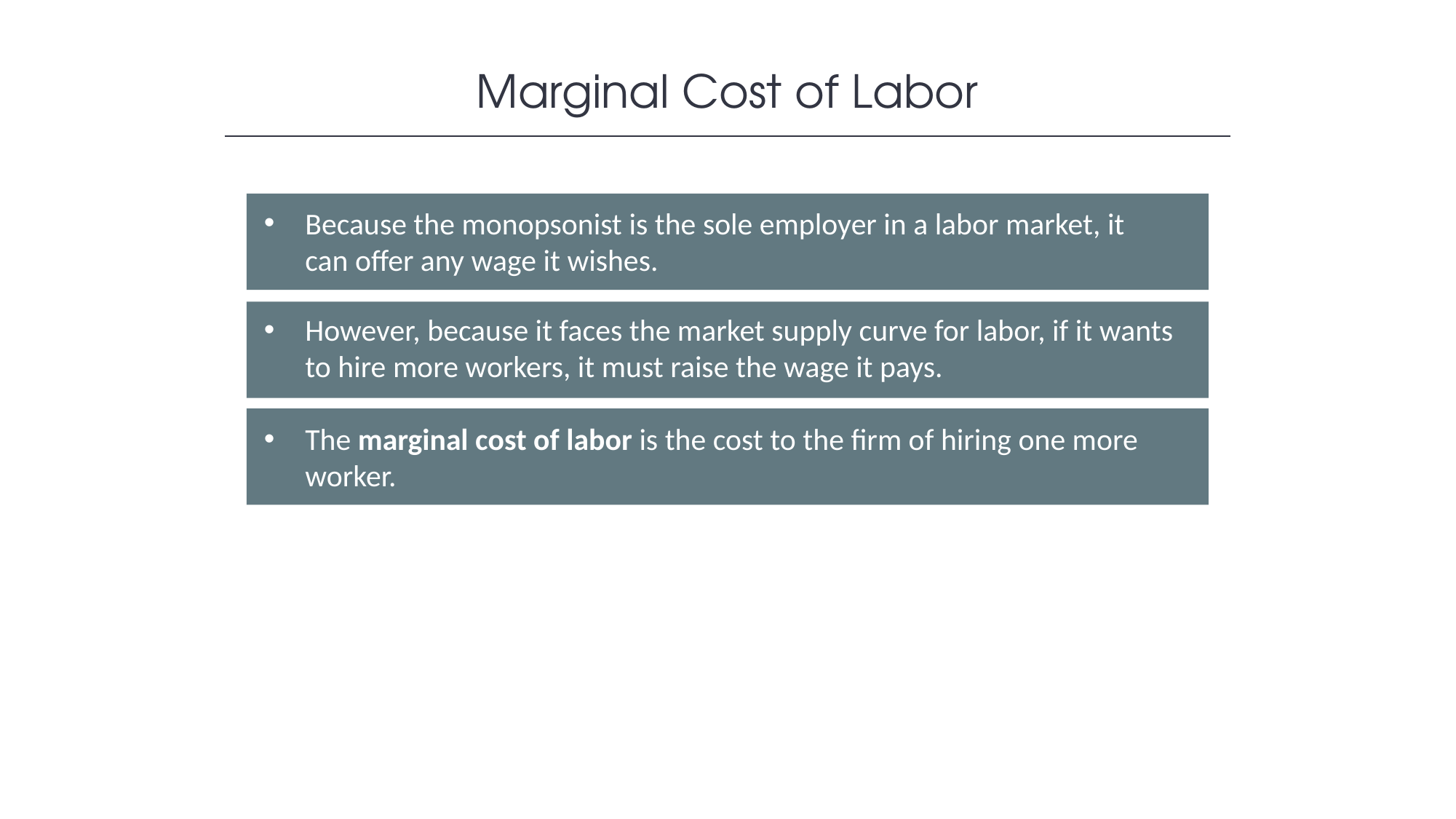

Marginal Cost of Labor

Because the monopsonist is the sole employer in a labor market, it can offer any wage it wishes.

However, because it faces the market supply curve for labor, if it wants to hire more workers, it must raise the wage it pays.

The marginal cost of labor is the cost to the firm of hiring one more worker.